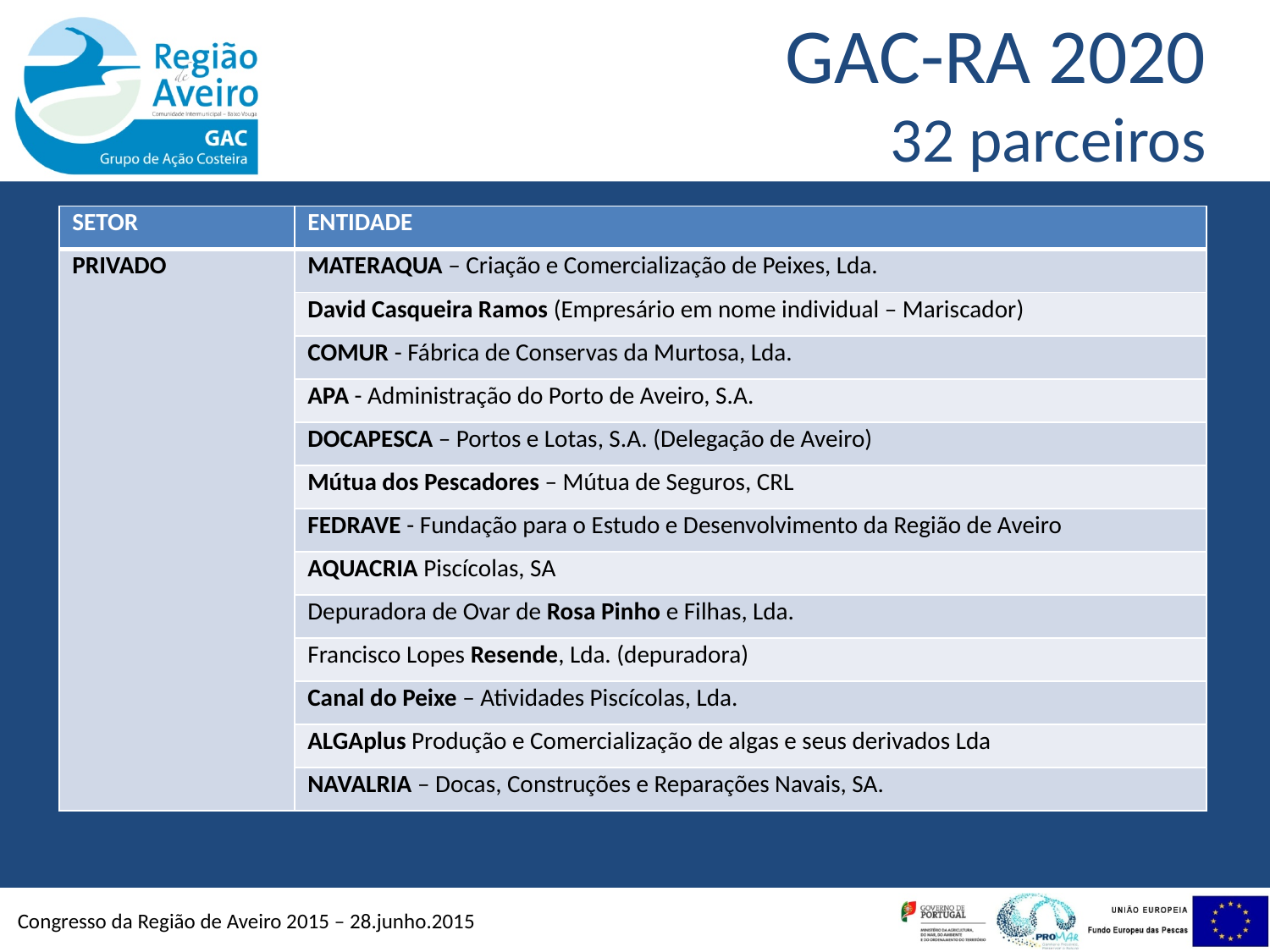

GAC-RA 2020
32 parceiros
| SETOR | ENTIDADE |
| --- | --- |
| PRIVADO | MATERAQUA – Criação e Comercialização de Peixes, Lda. |
|  | David Casqueira Ramos (Empresário em nome individual – Mariscador) |
|  | COMUR - Fábrica de Conservas da Murtosa, Lda. |
|  | APA - Administração do Porto de Aveiro, S.A. |
|  | DOCAPESCA – Portos e Lotas, S.A. (Delegação de Aveiro) |
|  | Mútua dos Pescadores – Mútua de Seguros, CRL |
|  | FEDRAVE - Fundação para o Estudo e Desenvolvimento da Região de Aveiro |
|  | AQUACRIA Piscícolas, SA |
|  | Depuradora de Ovar de Rosa Pinho e Filhas, Lda. |
|  | Francisco Lopes Resende, Lda. (depuradora) |
|  | Canal do Peixe – Atividades Piscícolas, Lda. |
|  | ALGAplus Produção e Comercialização de algas e seus derivados Lda |
|  | NAVALRIA – Docas, Construções e Reparações Navais, SA. |
Congresso da Região de Aveiro 2015 – 28.junho.2015